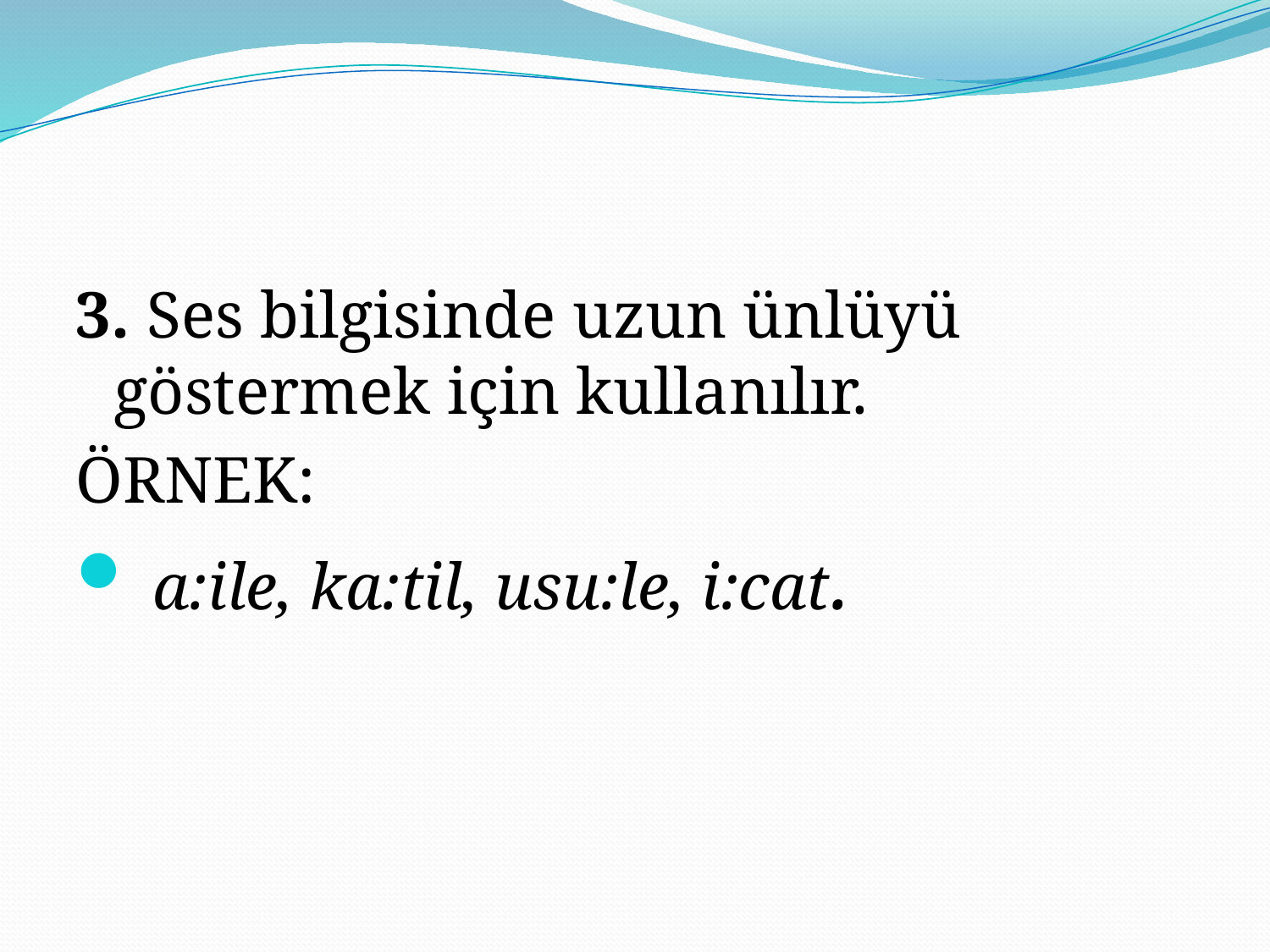

#
3. Ses bilgisinde uzun ünlüyü göstermek için kullanılır.
ÖRNEK:
 a:ile, ka:til, usu:le, i:cat.